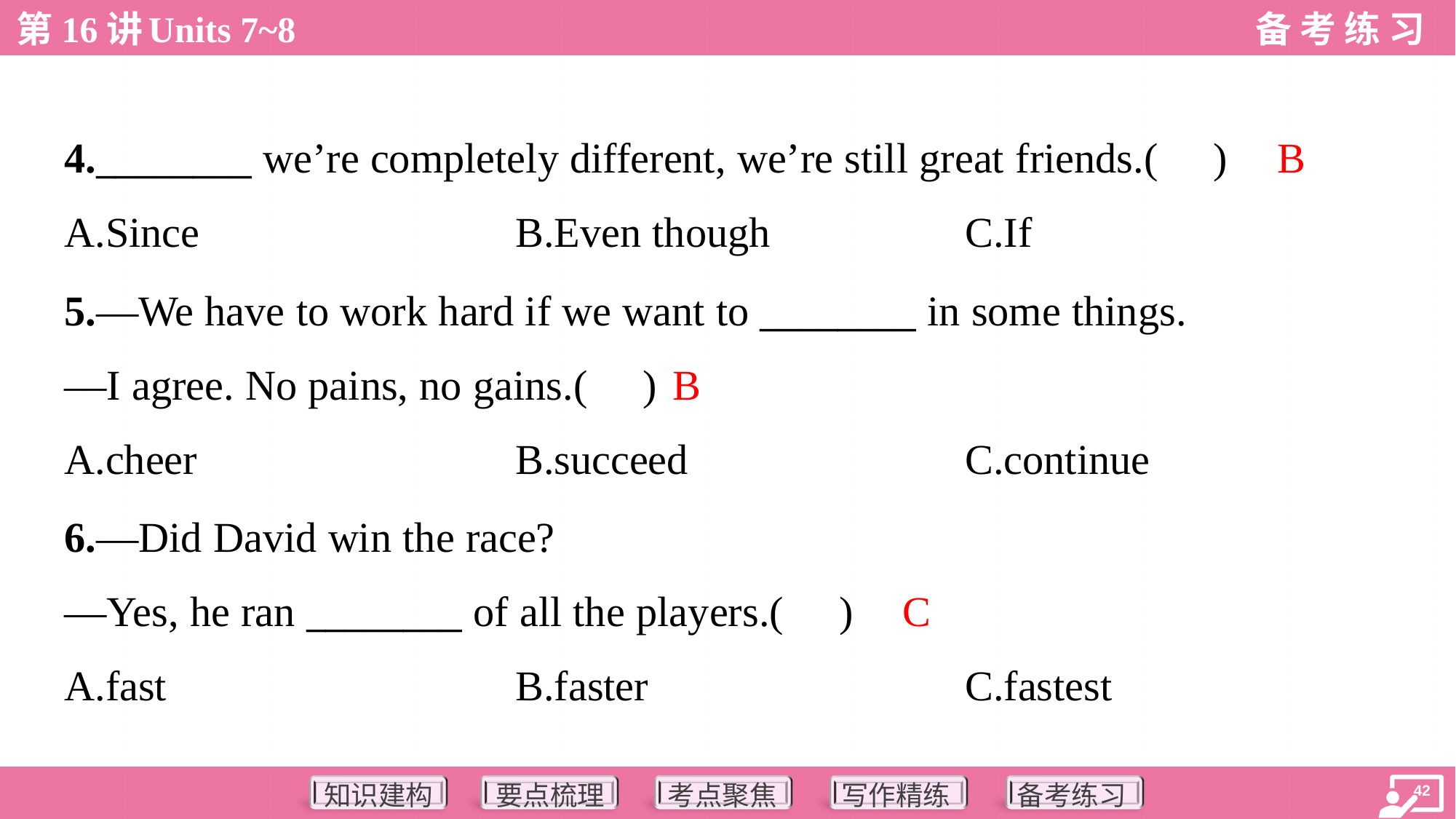

B
4.________ we’re completely different, we’re still great friends.(     )
A.Since	B.Even though	C.If
5.—We have to work hard if we want to ________ in some things.
—I agree. No pains, no gains.(     )
B
A.cheer	B.succeed	C.continue
6.—Did David win the race?
—Yes, he ran ________ of all the players.(     )
C
A.fast	B.faster	C.fastest